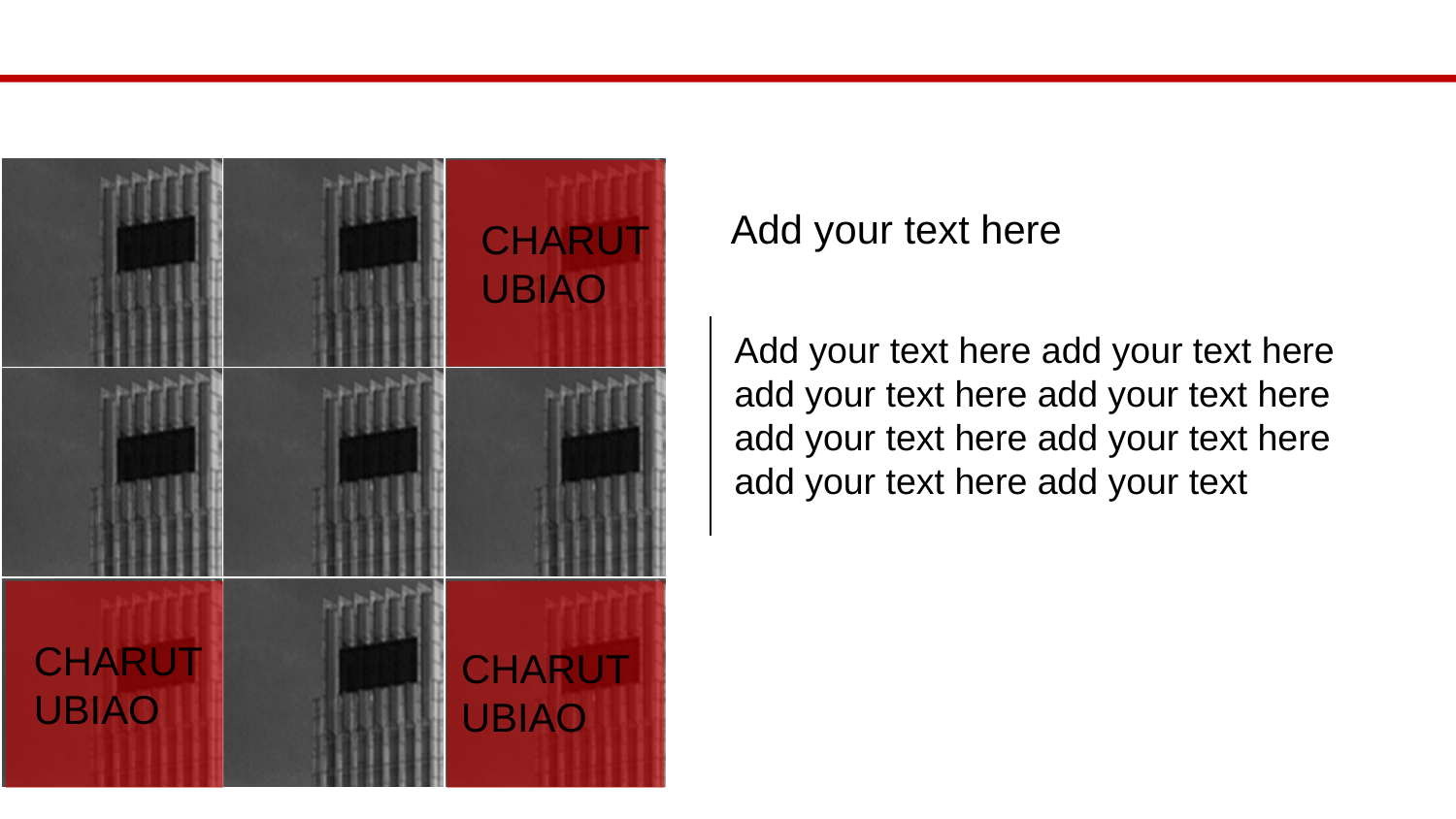

|  |  |  |
| --- | --- | --- |
|  |  |  |
|  |  |  |

Add your text here
CHARUTUBIAO
Add your text here add your text here add your text here add your text here add your text here add your text here add your text here add your text

CHARUTUBIAO
CHARUTUBIAO